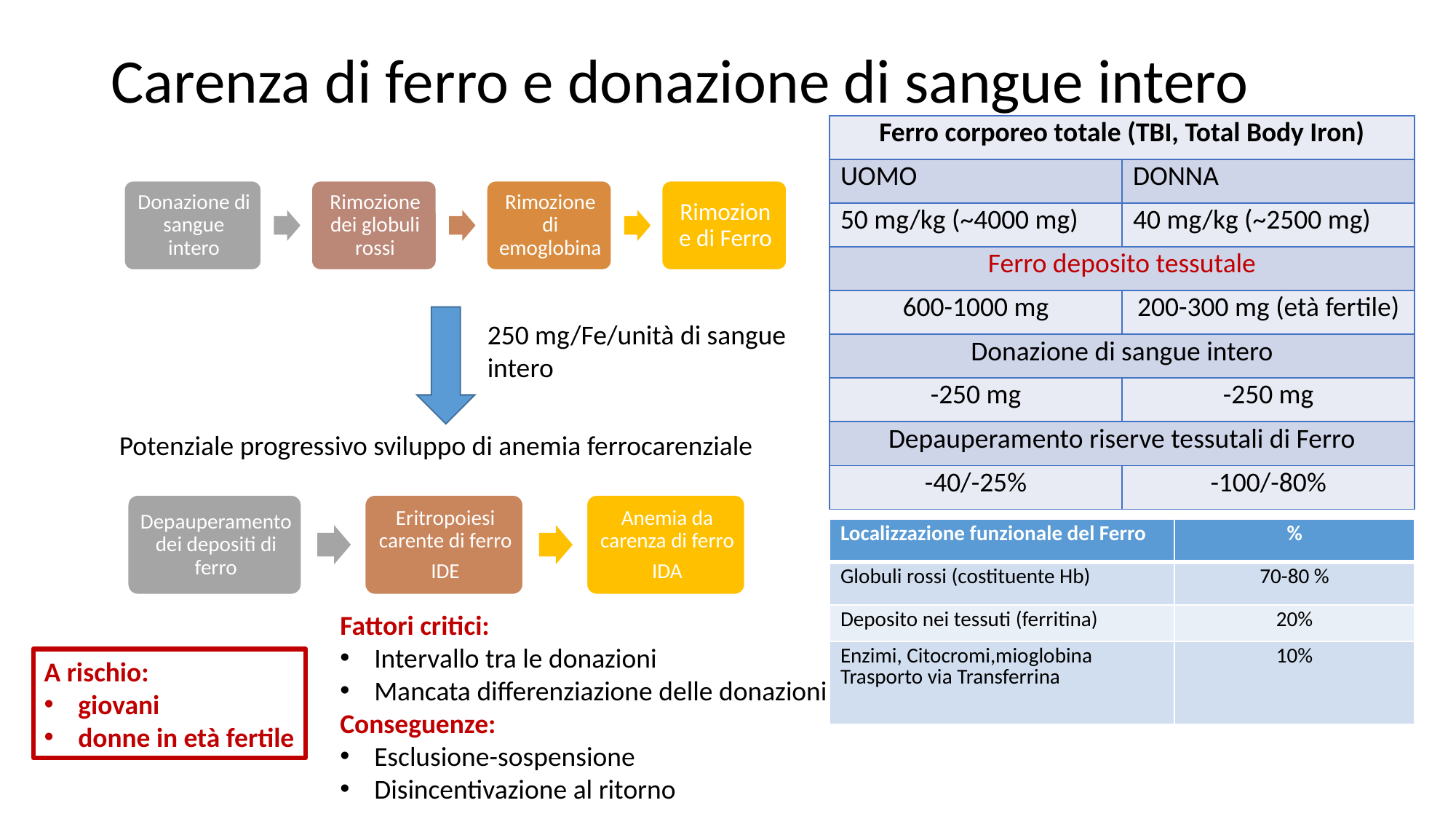

# Carenza di ferro e donazione di sangue intero
| Ferro corporeo totale (TBI, Total Body Iron) |  |
| --- | --- |
| UOMO | DONNA |
| 50 mg/kg (~4000 mg) | 40 mg/kg (~2500 mg) |
| Ferro deposito tessutale |  |
| 600-1000 mg | 200-300 mg (età fertile) |
| Donazione di sangue intero |  |
| -250 mg | -250 mg |
| Depauperamento riserve tessutali di Ferro |  |
| -40/-25% | -100/-80% |
Donazione di sangue intero

Rimozione dei globuli rossi

Rimozione di emoglobina

Rimozione di Ferro

250 mg/Fe/unità di sangue intero
Potenziale progressivo sviluppo di anemia ferrocarenziale
Depauperamento dei depositi di ferro

Eritropoiesi carente di ferro
IDE

Anemia da carenza di ferro
IDA
| Localizzazione funzionale del Ferro | % |
| --- | --- |
| Globuli rossi (costituente Hb) | 70-80 % |
| Deposito nei tessuti (ferritina) | 20% |
| Enzimi, Citocromi,mioglobina Trasporto via Transferrina | 10% |
Fattori critici:
Intervallo tra le donazioni
Mancata differenziazione delle donazioni
Conseguenze:
Esclusione-sospensione
Disincentivazione al ritorno

A rischio:
giovani
donne in età fertile